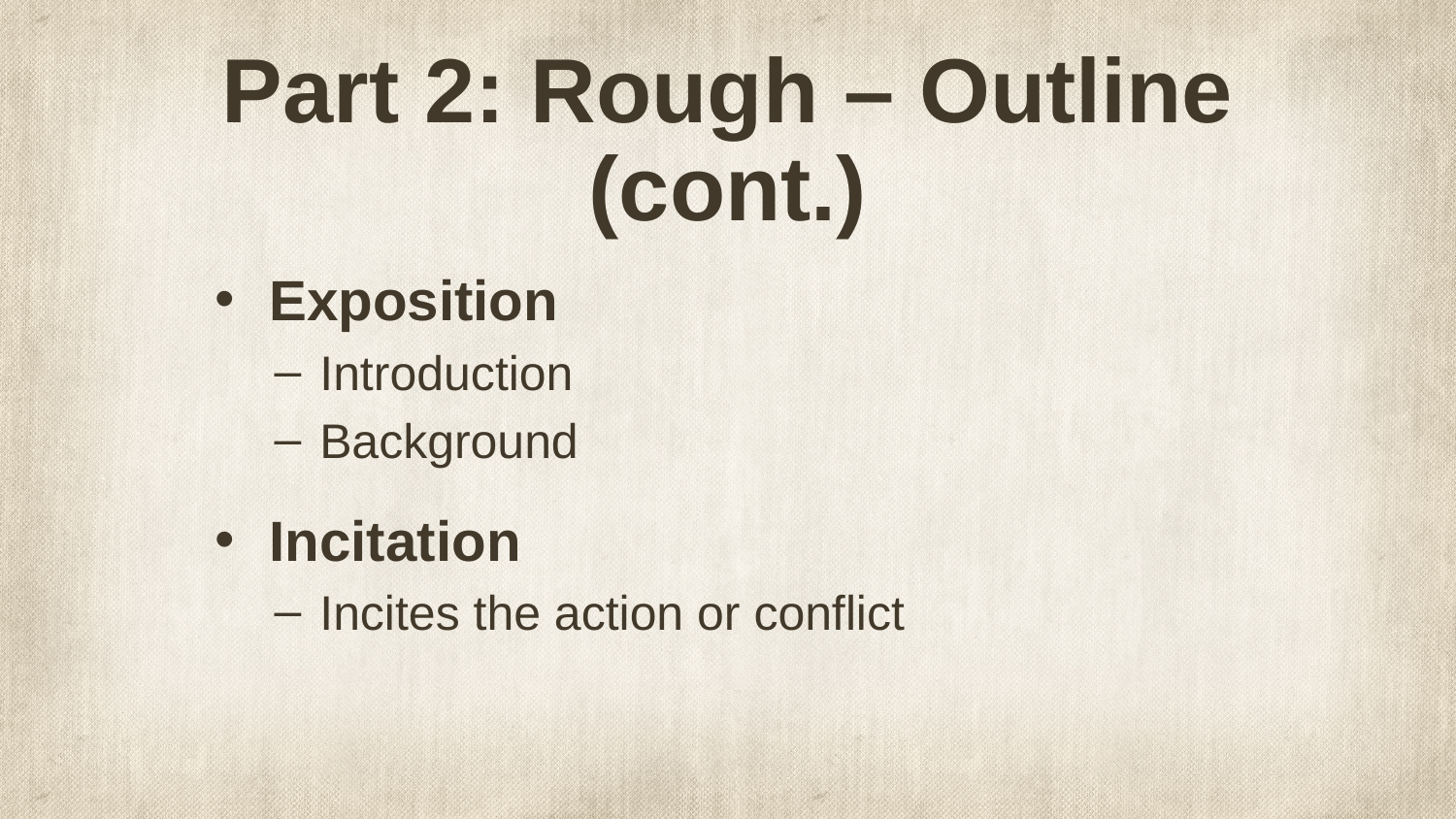

# Part 2: Rough – Outline (cont.)
Exposition
Introduction
Background
Incitation
Incites the action or conflict